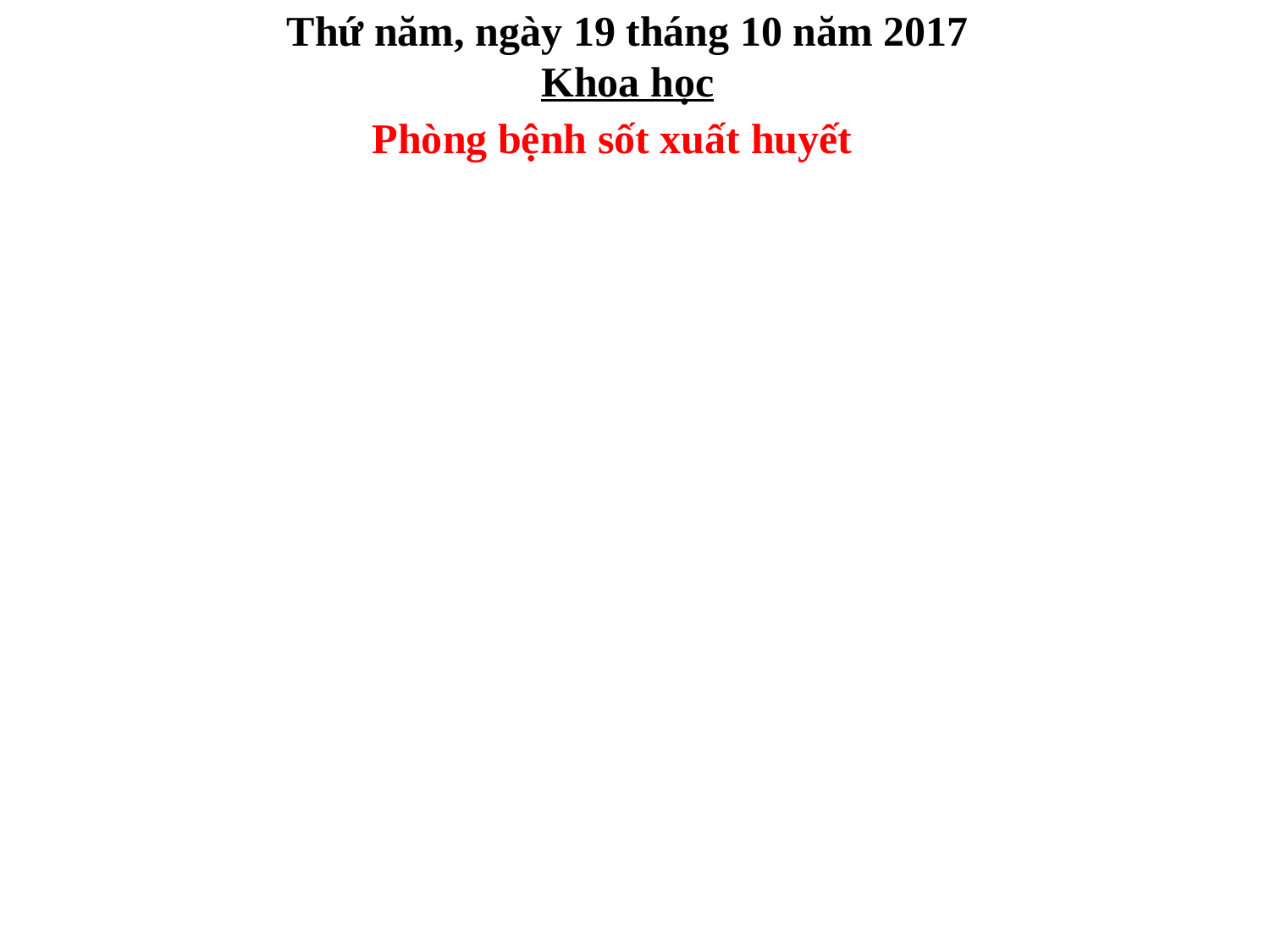

Thứ năm, ngày 19 tháng 10 năm 2017
Khoa học

  Phòng bệnh sốt xuất huyết